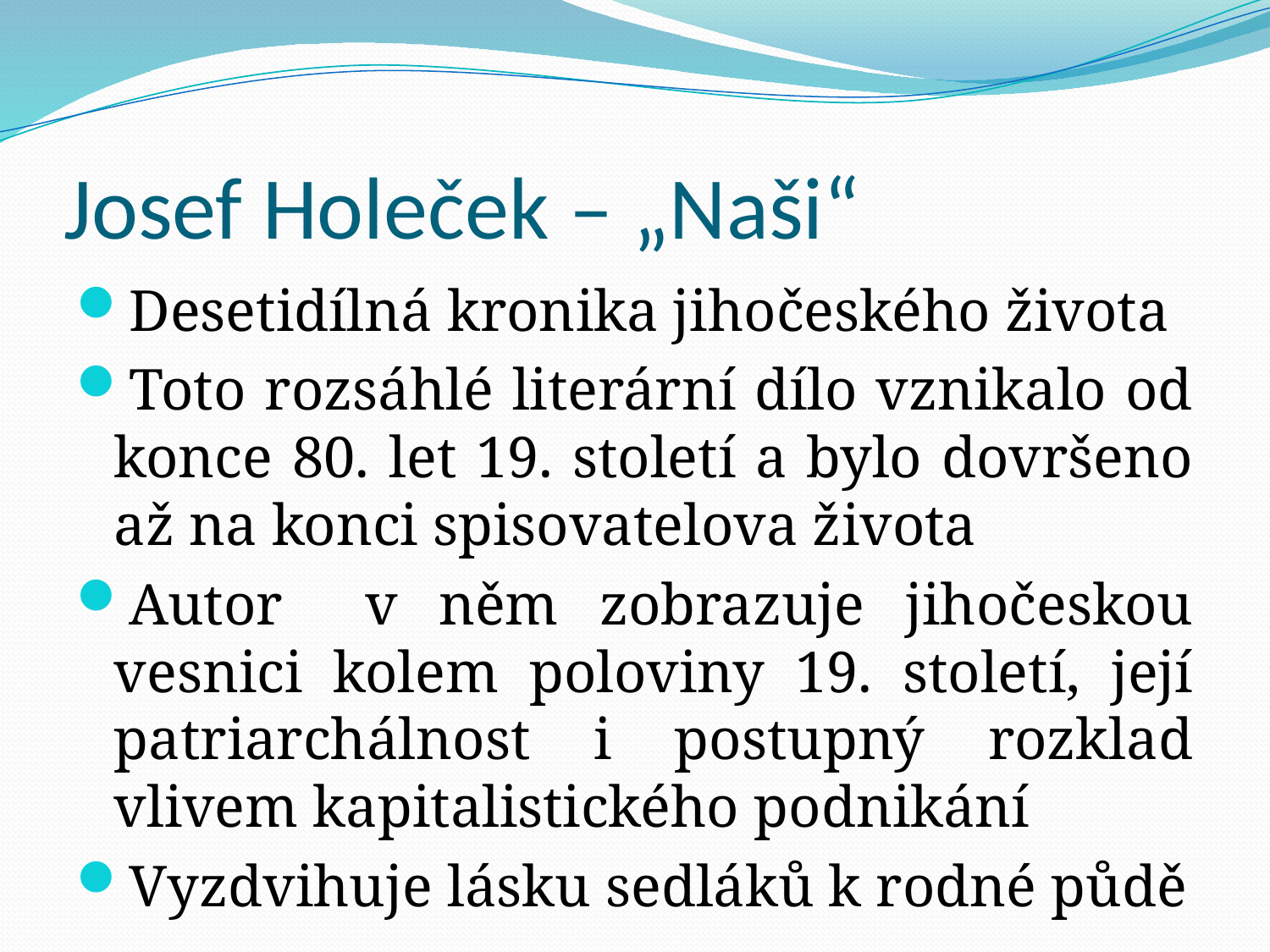

# Josef Holeček – „Naši“
Desetidílná kronika jihočeského života
Toto rozsáhlé literární dílo vznikalo od konce 80. let 19. století a bylo dovršeno až na konci spisovatelova života
Autor  v něm zobrazuje jihočeskou vesnici kolem poloviny 19. století, její patriarchálnost i postupný rozklad vlivem kapitalistického podnikání
Vyzdvihuje lásku sedláků k rodné půdě